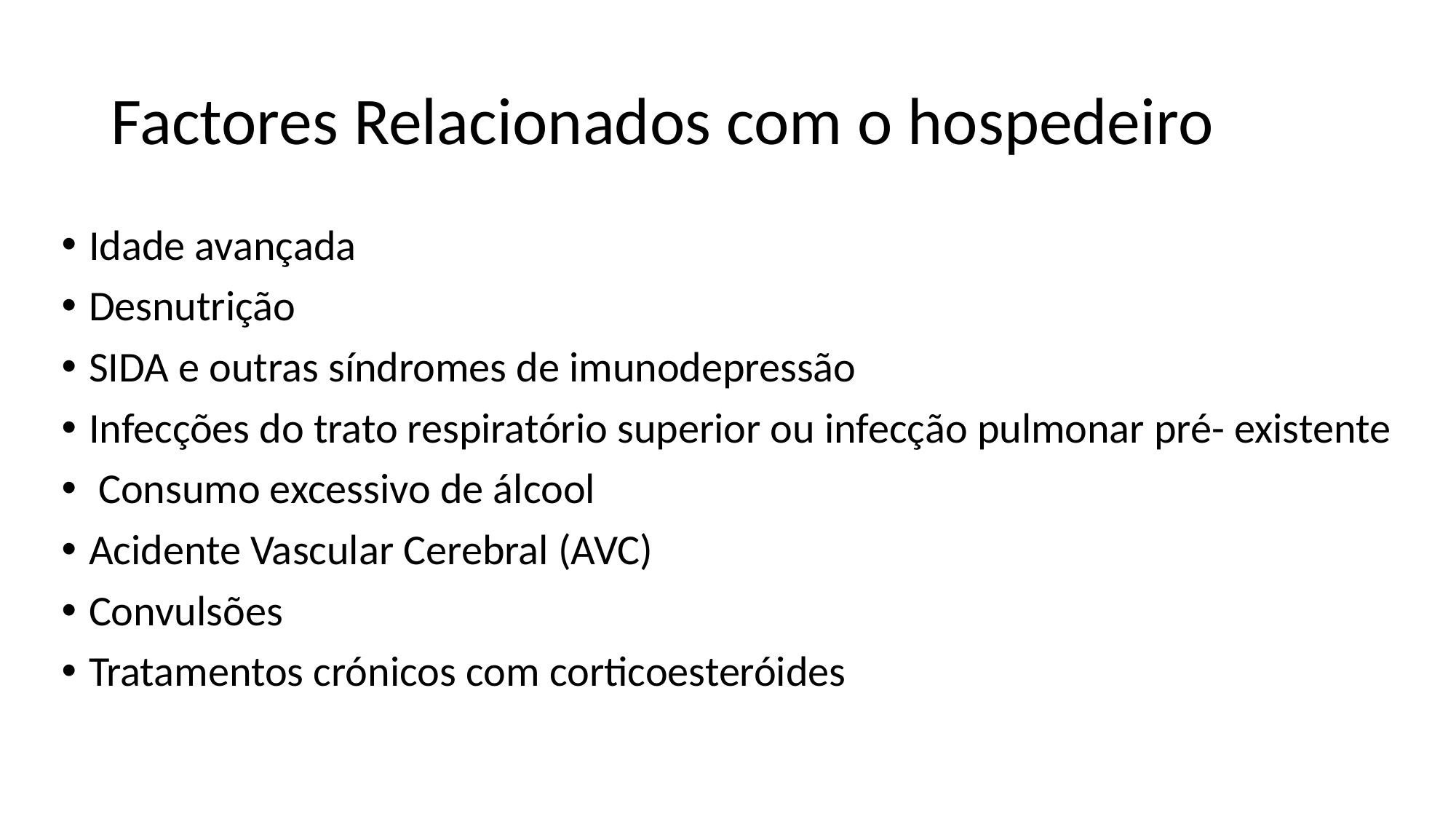

# Factores Relacionados com o hospedeiro
Idade avançada
Desnutrição
SIDA e outras síndromes de imunodepressão
Infecções do trato respiratório superior ou infecção pulmonar pré- existente
 Consumo excessivo de álcool
Acidente Vascular Cerebral (AVC)
Convulsões
Tratamentos crónicos com corticoesteróides